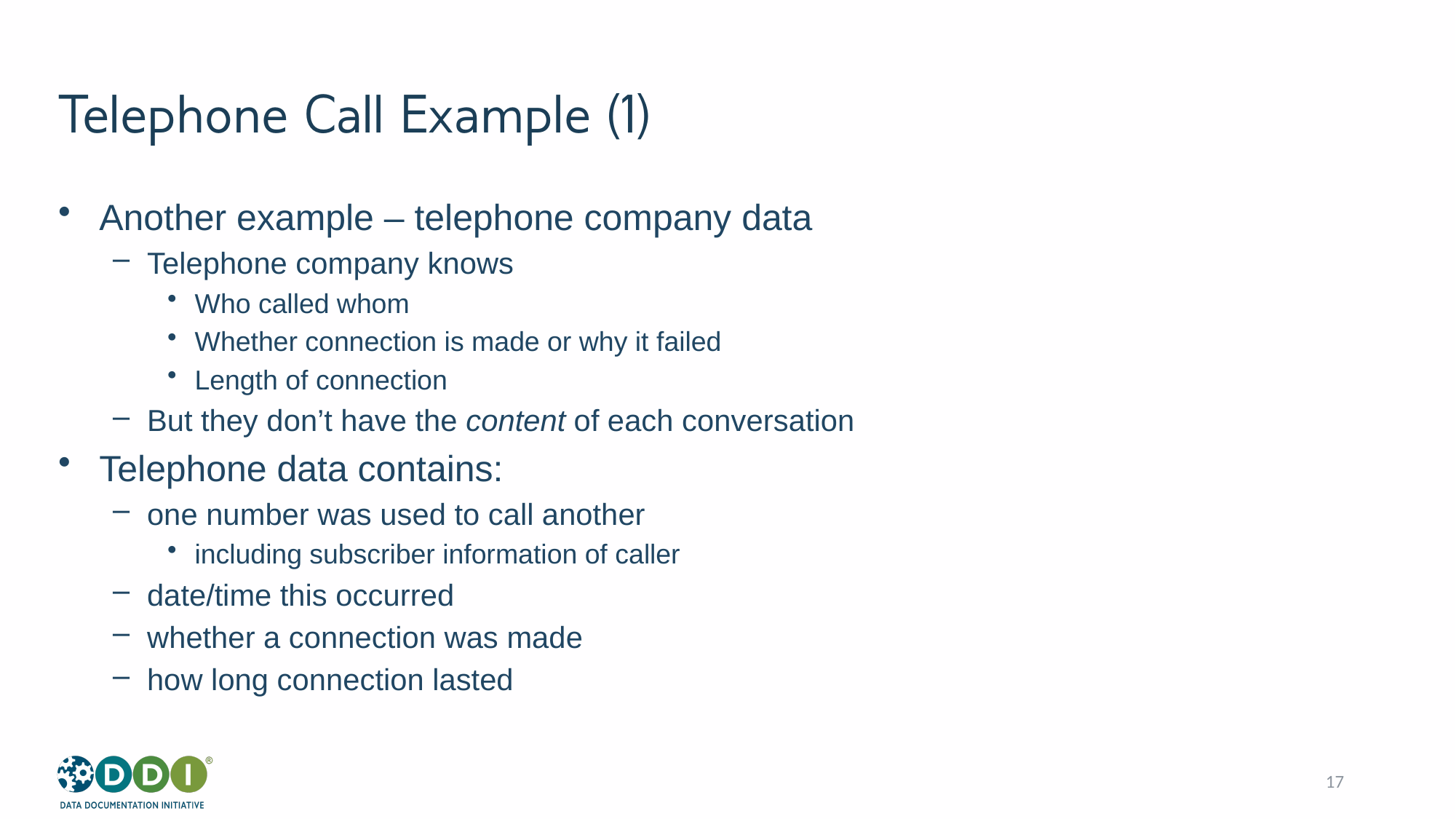

# Telephone Call Example (1)
Another example – telephone company data
Telephone company knows
Who called whom
Whether connection is made or why it failed
Length of connection
But they don’t have the content of each conversation
Telephone data contains:
one number was used to call another
including subscriber information of caller
date/time this occurred
whether a connection was made
how long connection lasted
17